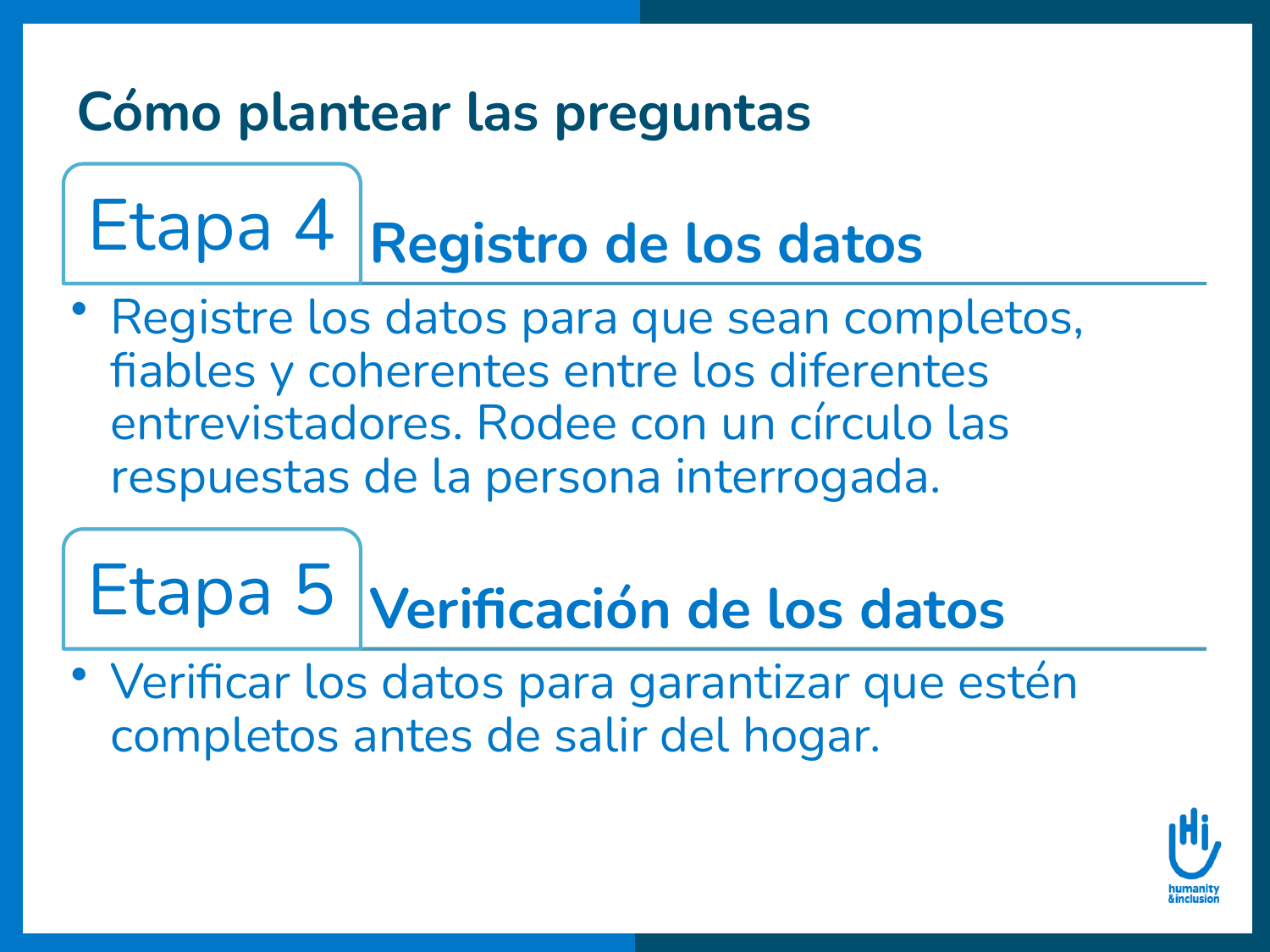

# Cómo plantear las preguntas
Registro de los datos
Etapa 4
Registre los datos para que sean completos, fiables y coherentes entre los diferentes entrevistadores. Rodee con un círculo las respuestas de la persona interrogada.
Verificación de los datos
Etapa 5
Verificar los datos para garantizar que estén completos antes de salir del hogar.